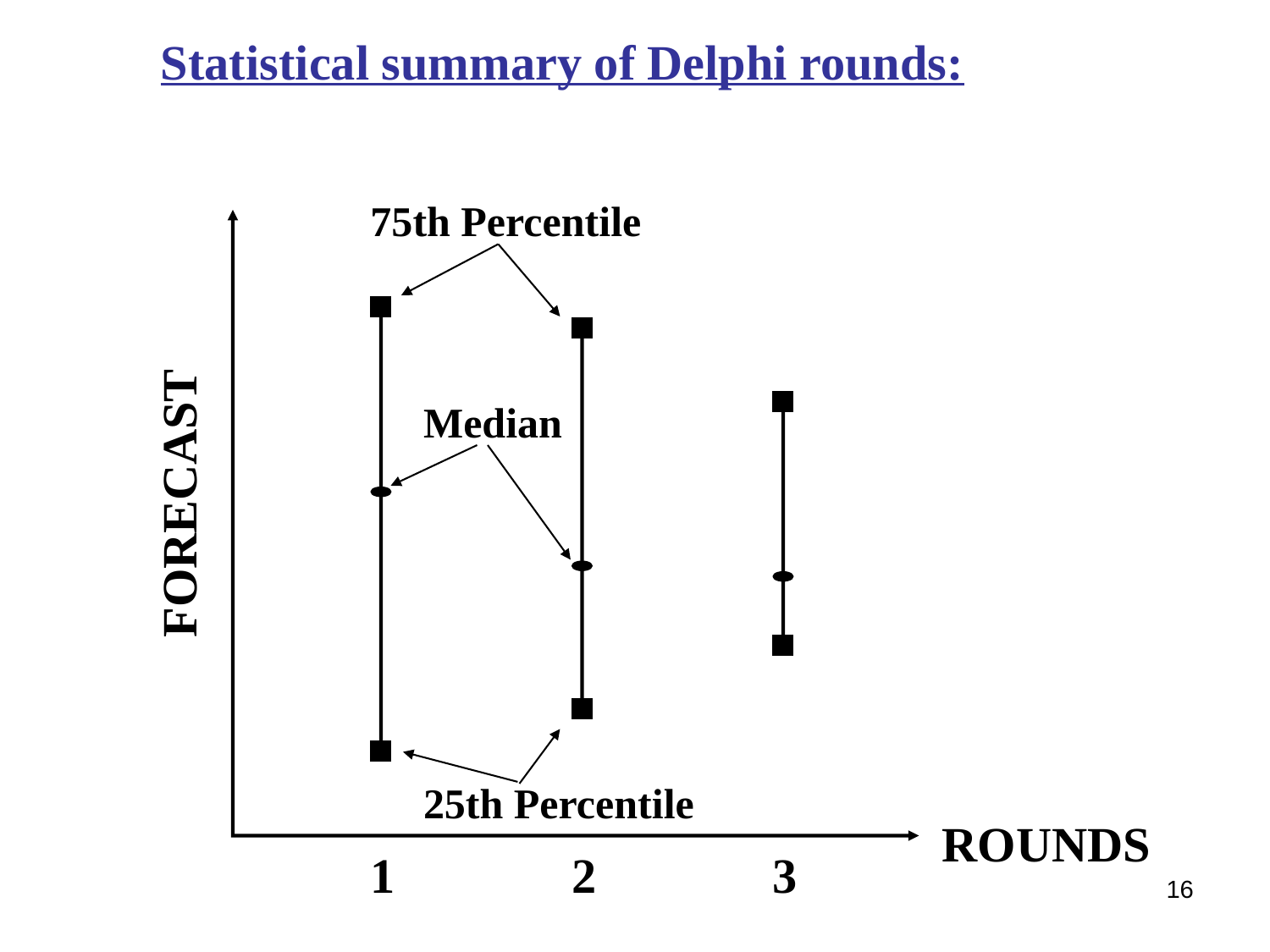

# Statistical summary of Delphi rounds:
75th Percentile

Median

FORECAST

25th Percentile
ROUNDS

1
2
3
16